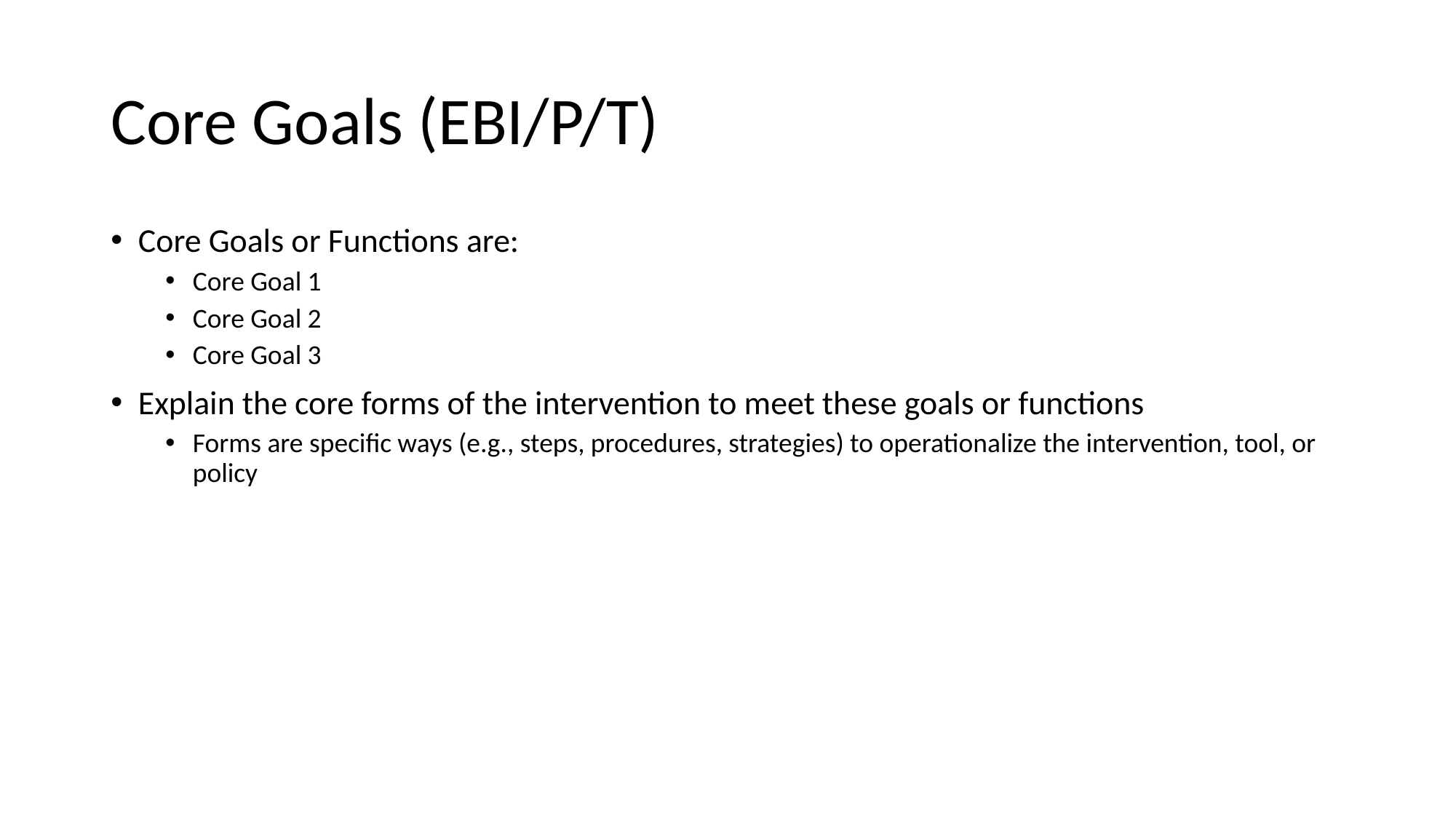

# Core Goals (EBI/P/T)
Core Goals or Functions are:
Core Goal 1
Core Goal 2
Core Goal 3
Explain the core forms of the intervention to meet these goals or functions
Forms are specific ways (e.g., steps, procedures, strategies) to operationalize the intervention, tool, or policy